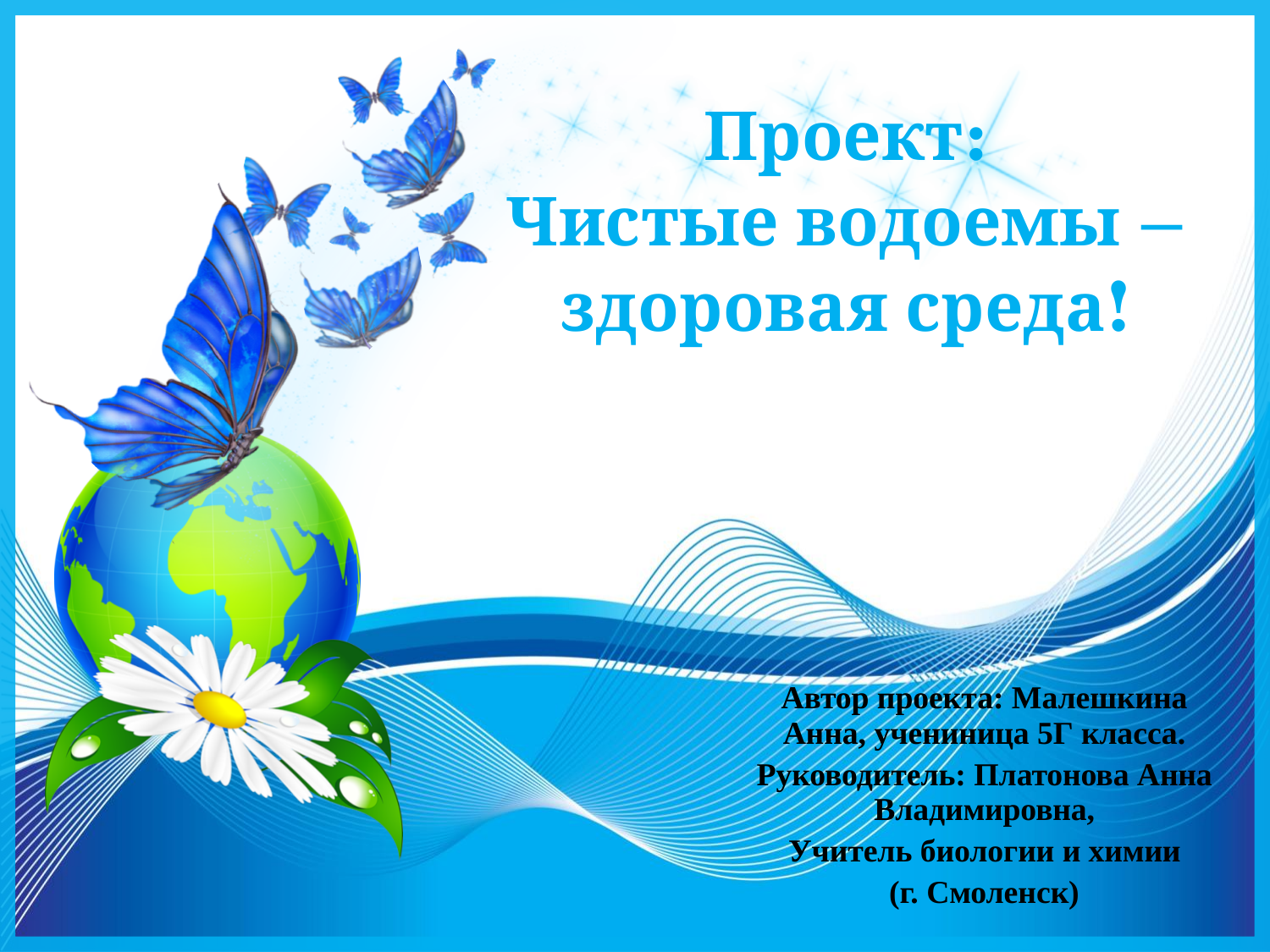

# Проект: Чистые водоемы – здоровая среда!
Автор проекта: Малешкина Анна, учениница 5Г класса.
Руководитель: Платонова Анна Владимировна,
Учитель биологии и химии
(г. Смоленск)